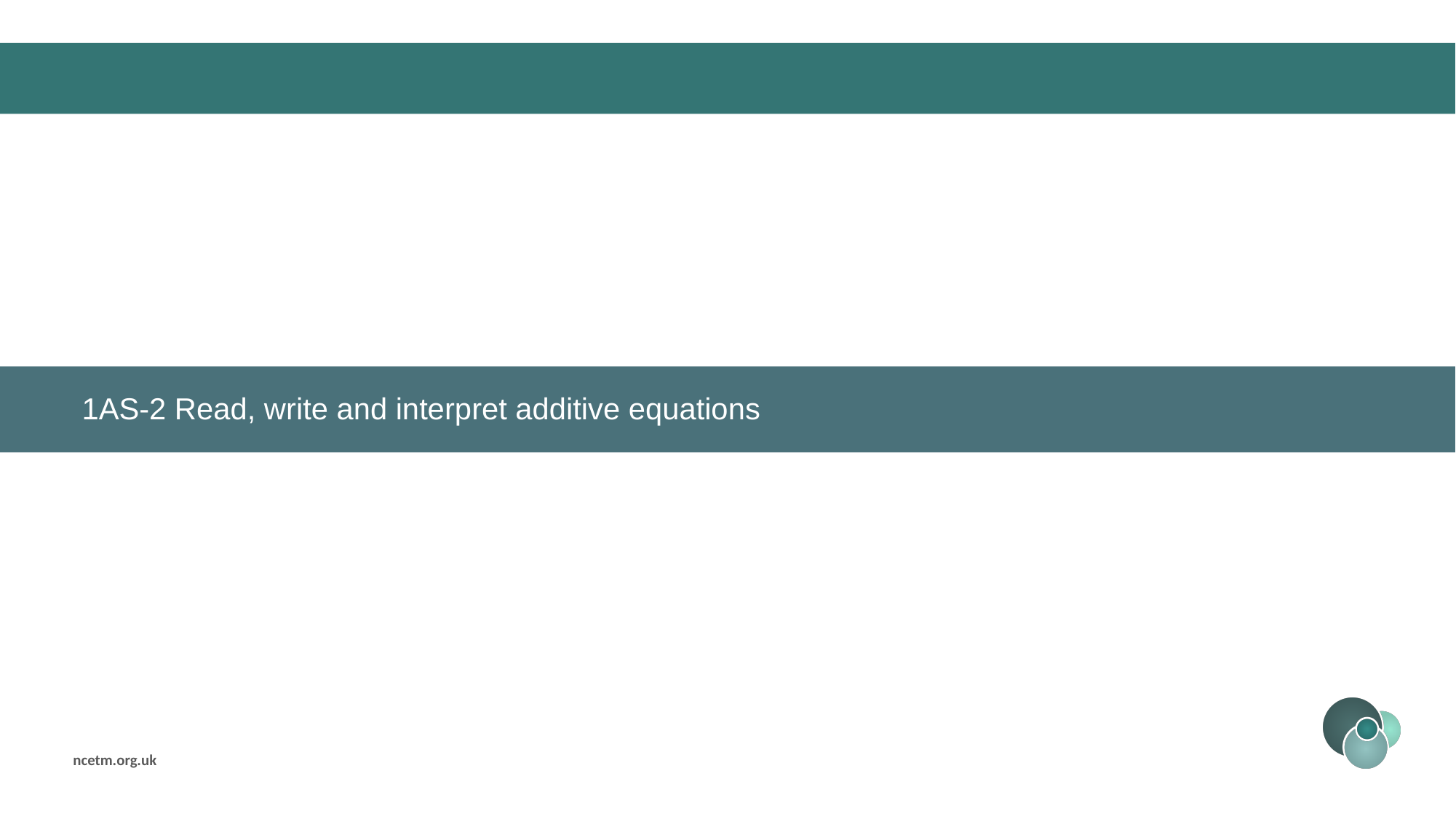

1AS-2 Read, write and interpret additive equations